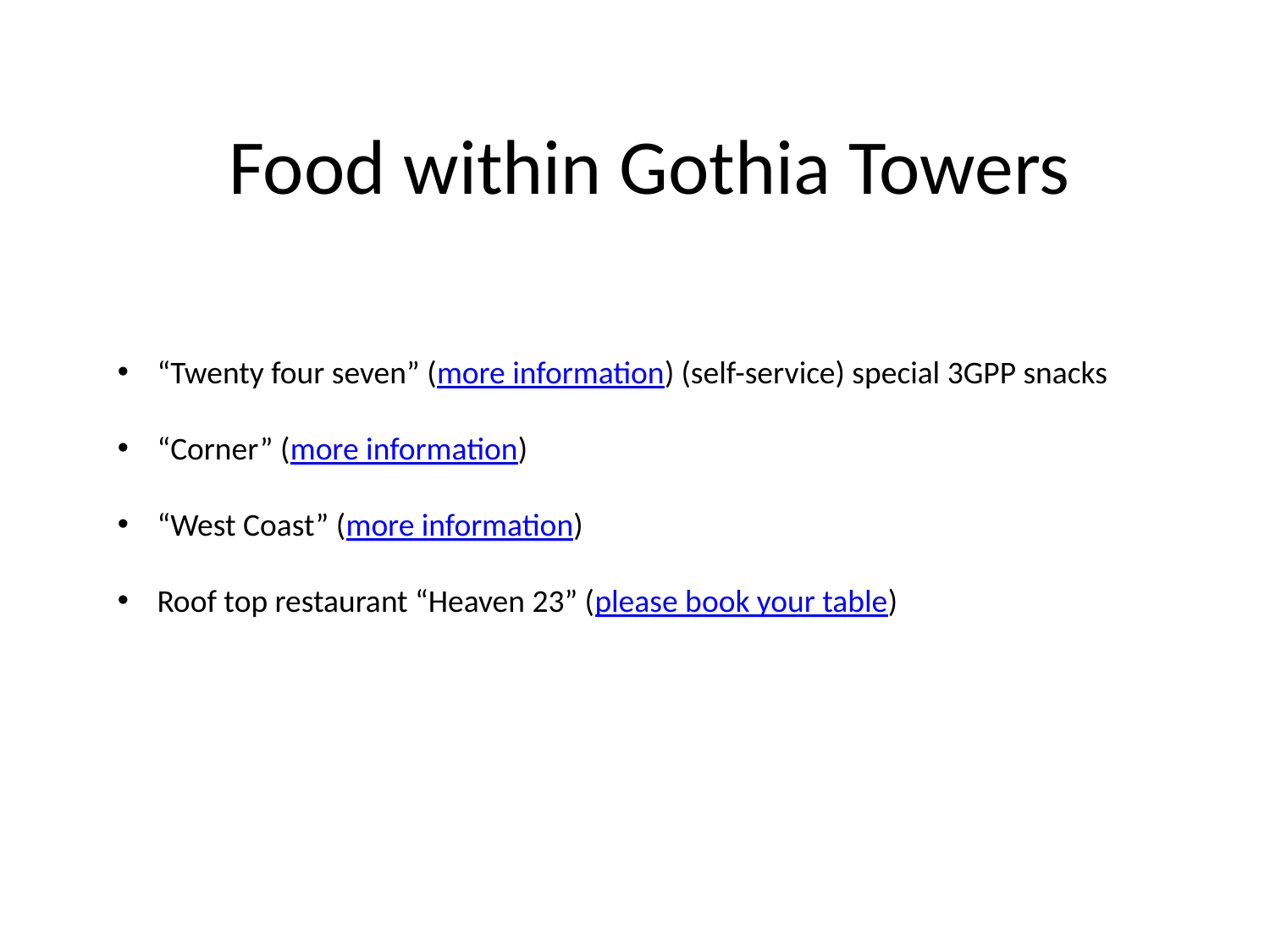

Food within Gothia Towers
“Twenty four seven” (more information) (self-service) special 3GPP snacks

“Corner” (more information)

“West Coast” (more information)

Roof top restaurant “Heaven 23” (please book your table)